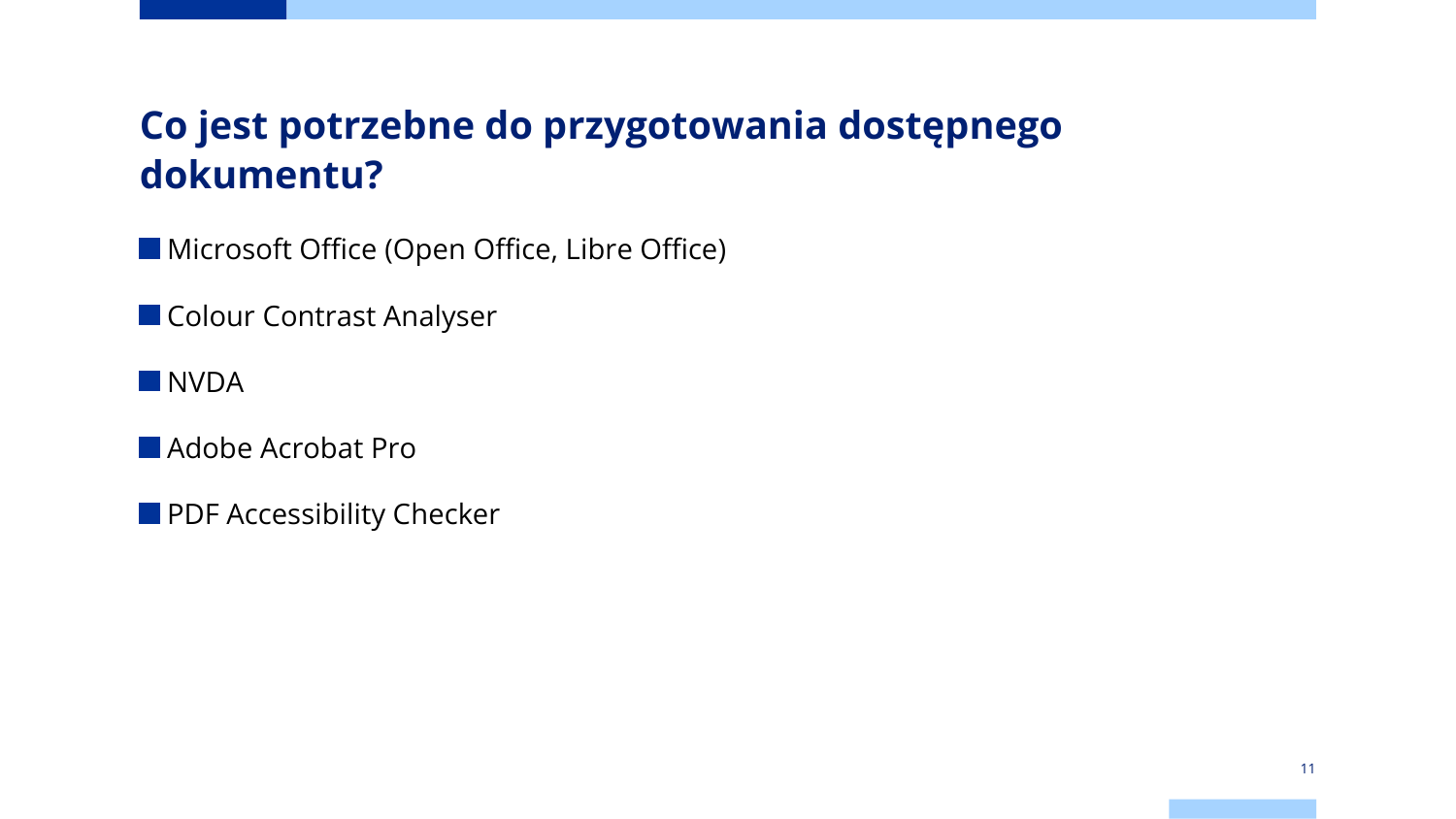

# Co jest potrzebne do przygotowania dostępnego dokumentu?
Microsoft Office (Open Office, Libre Office)
Colour Contrast Analyser
NVDA
Adobe Acrobat Pro
PDF Accessibility Checker
11